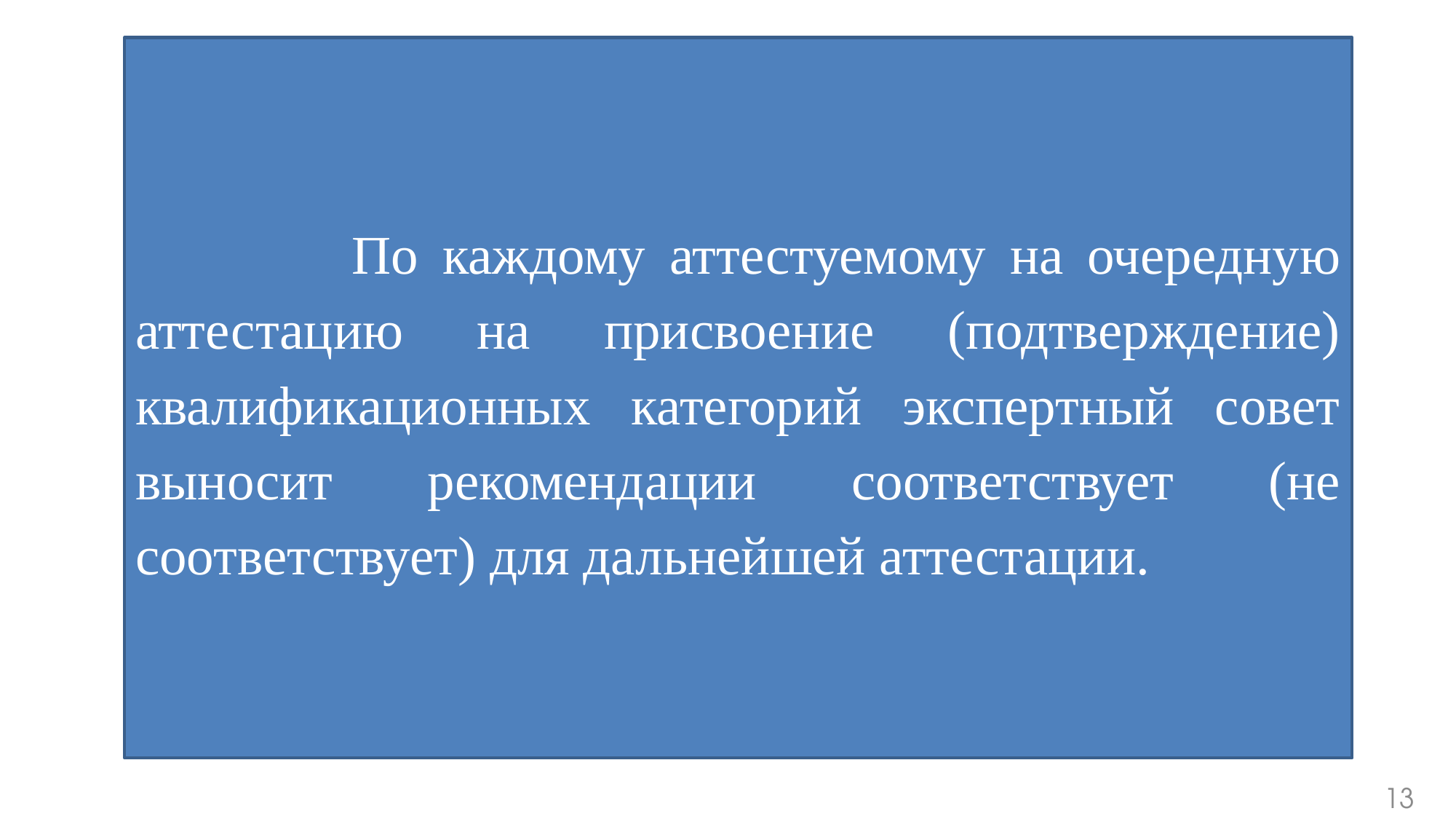

По каждому аттестуемому на очередную аттестацию на присвоение (подтверждение) квалификационных категорий экспертный совет выносит рекомендации соответствует (не соответствует) для дальнейшей аттестации.
13